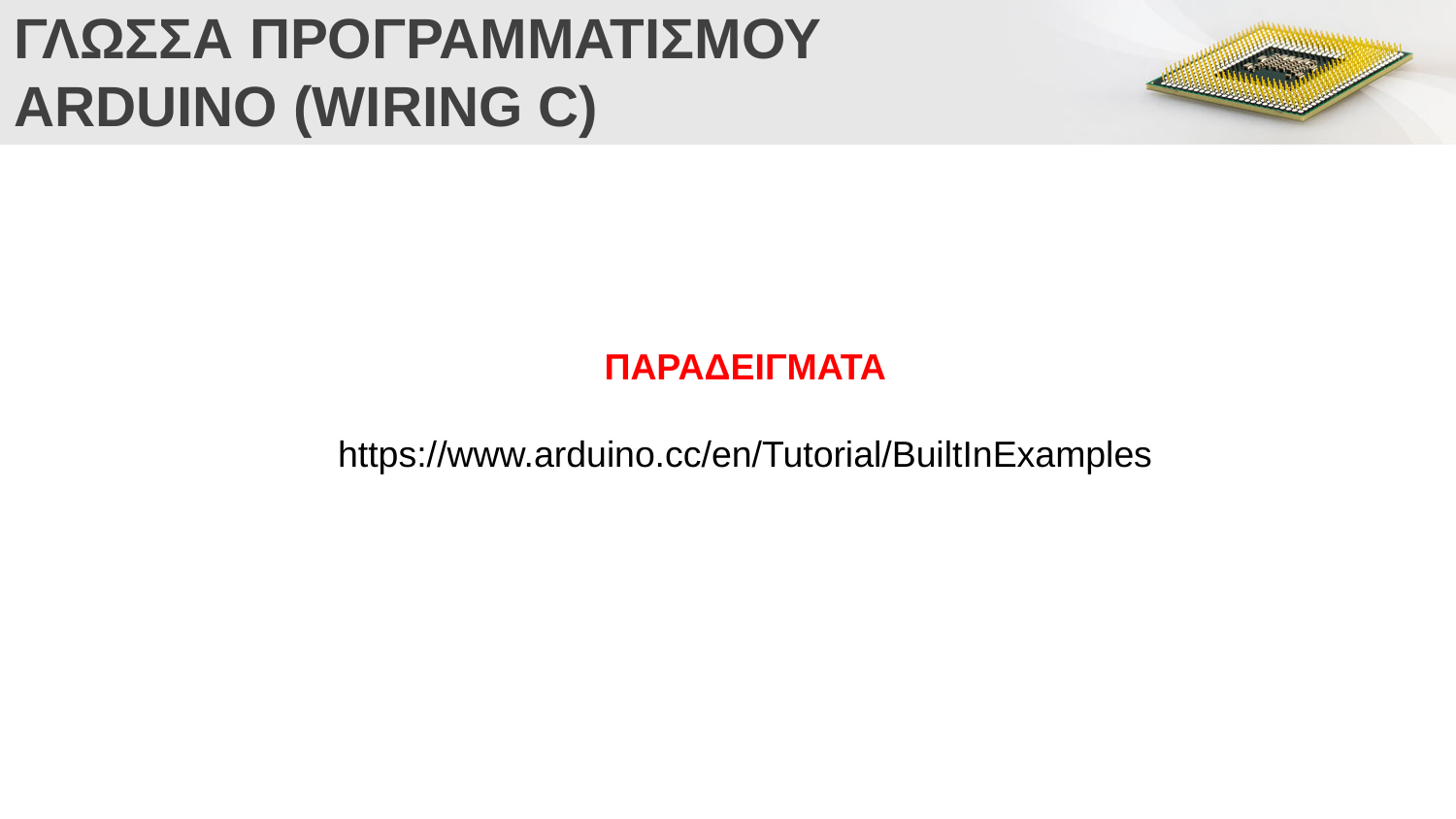

# ΓΛΩΣΣΑ ΠΡΟΓΡΑΜΜΑΤΙΣΜΟΥ ARDUINO (WIRING C)
ΠΑΡΑΔΕΙΓΜΑΤΑ

https://www.arduino.cc/en/Tutorial/BuiltInExamples